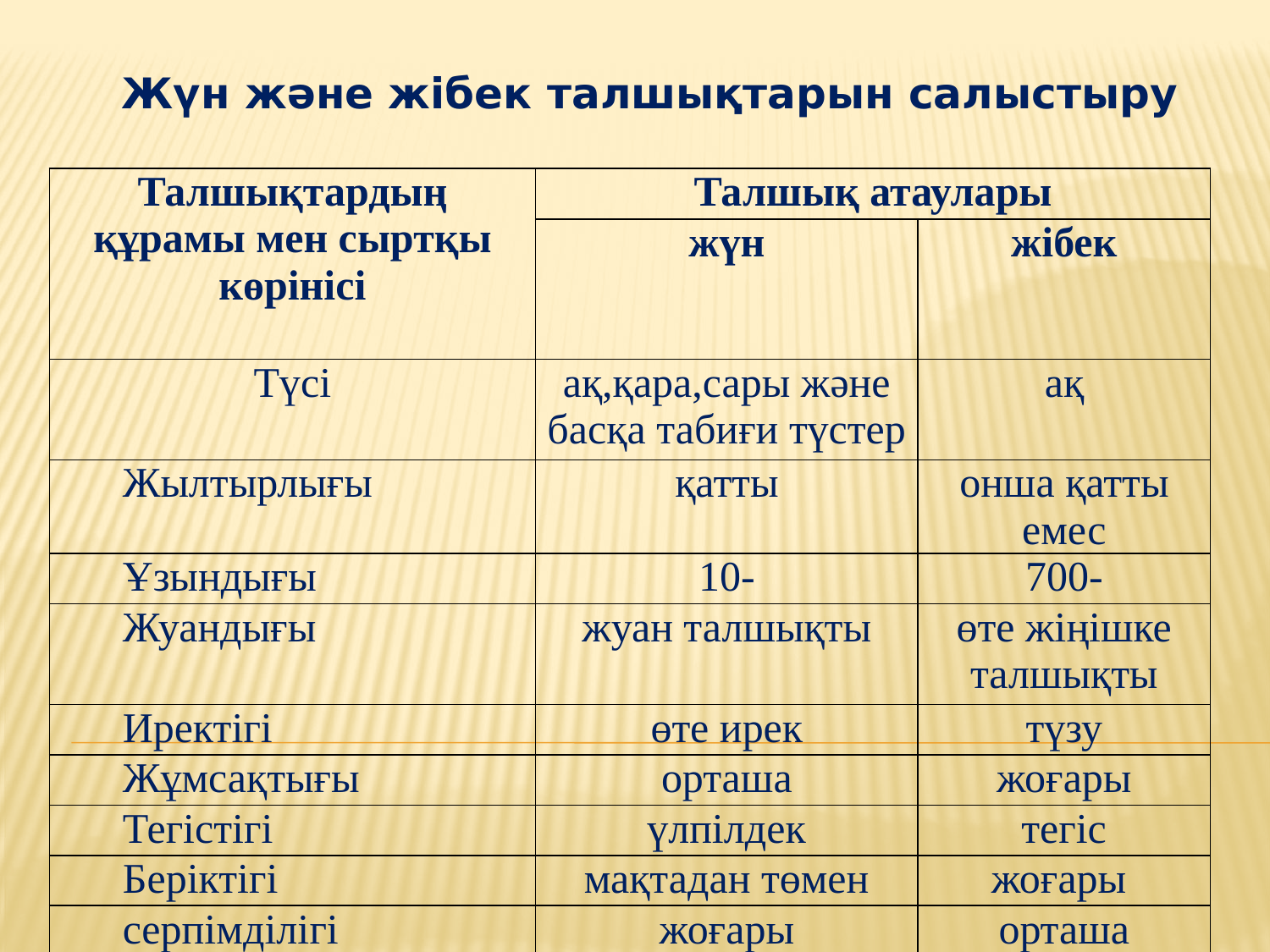

Жүн және жібек талшықтарын салыстыру
| Талшықтардың құрамы мен сыртқы көрінісі | Талшық атаулары |  |
| --- | --- | --- |
|  | жүн | жібек |
| Түсі | ақ,қара,сары және басқа табиғи түстер | ақ |
| Жылтырлығы | қатты | онша қатты емес |
| Ұзындығы | 10- | 700- |
| Жуандығы | жуан талшықты | өте жіңішке талшықты |
| Иректігі | өте ирек | түзу |
| Жұмсақтығы | орташа | жоғары |
| Тегістігі | үлпілдек | тегіс |
| Беріктігі | мақтадан төмен | жоғары |
| серпімділігі | жоғары | орташа |